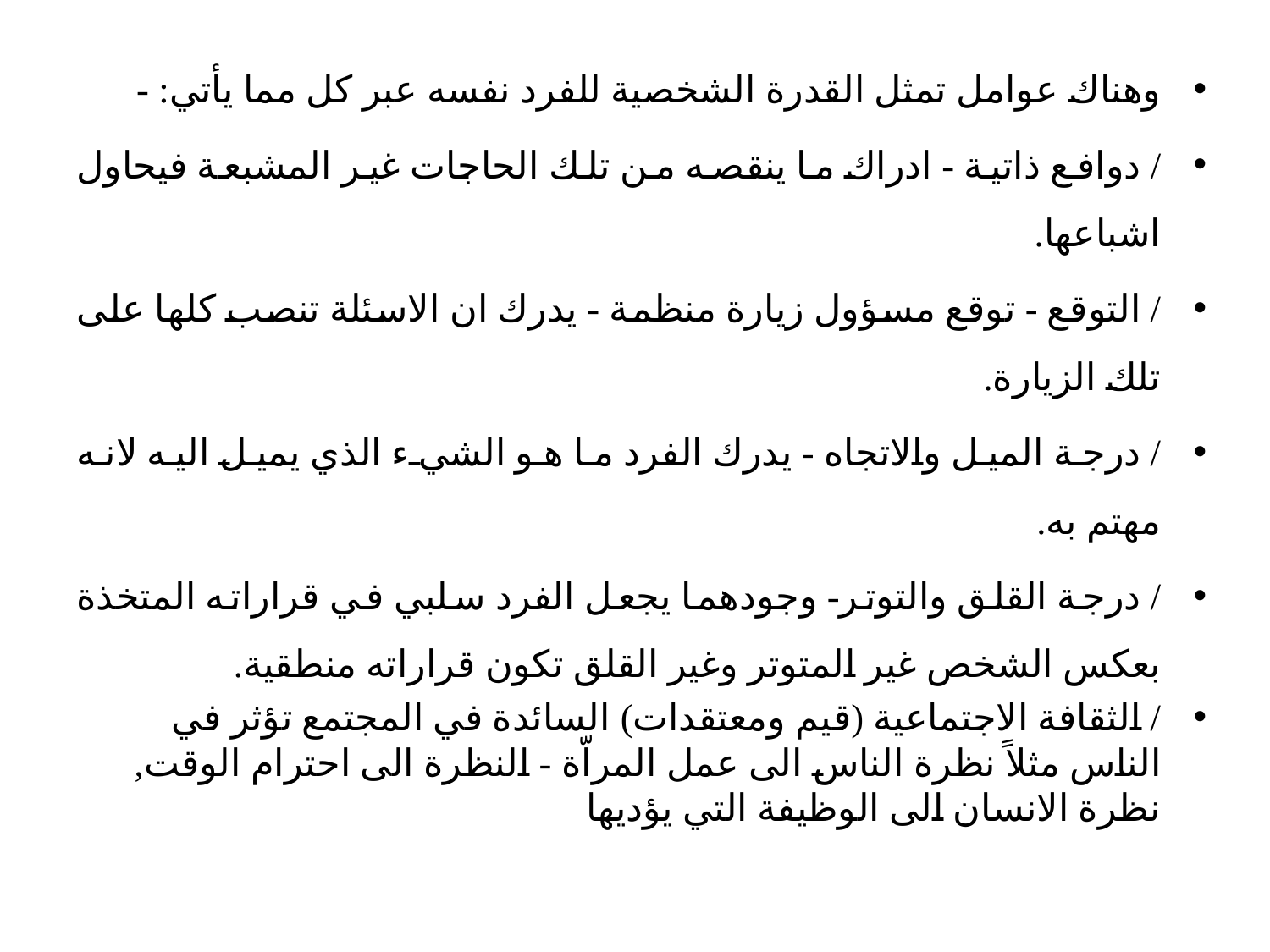

وهناك عوامل تمثل القدرة الشخصية للفرد نفسه عبر كل مما يأتي: -
/ دوافع ذاتية - ادراك ما ينقصه من تلك الحاجات غير المشبعة فيحاول اشباعها.
/ التوقع - توقع مسؤول زيارة منظمة - يدرك ان الاسئلة تنصب كلها على تلك الزيارة.
/ درجة الميل والاتجاه - يدرك الفرد ما هو الشيء الذي يميل اليه لانه مهتم به.
/ درجة القلق والتوتر- وجودهما يجعل الفرد سلبي في قراراته المتخذة بعكس الشخص غير المتوتر وغير القلق تكون قراراته منطقية.
/ الثقافة الاجتماعية (قيم ومعتقدات) السائدة في المجتمع تؤثر في الناس مثلاً نظرة الناس الى عمل المراّة - النظرة الى احترام الوقت, نظرة الانسان الى الوظيفة التي يؤديها